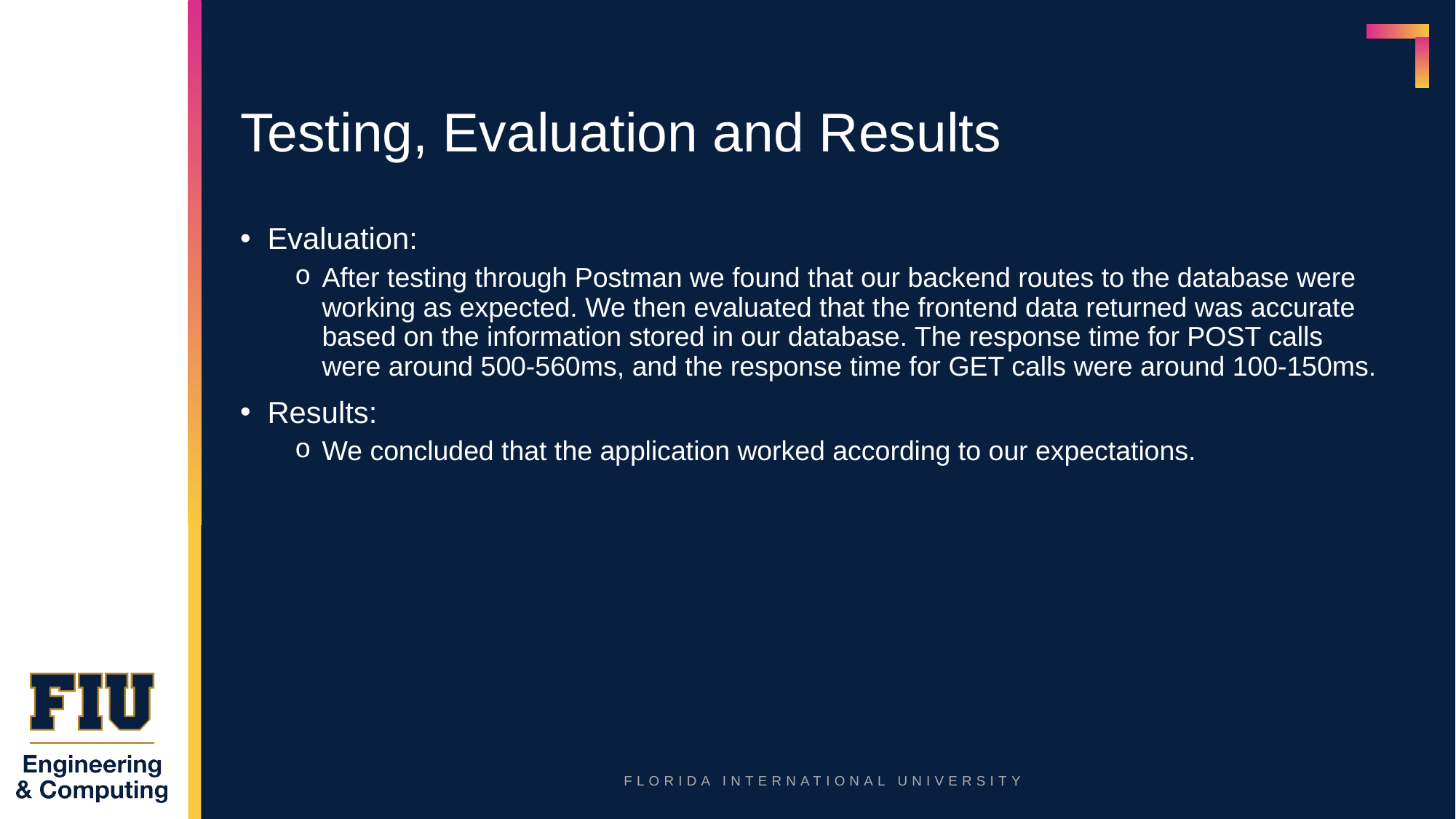

# Testing, Evaluation and Results
Evaluation:
After testing through Postman we found that our backend routes to the database were working as expected. We then evaluated that the frontend data returned was accurate based on the information stored in our database. The response time for POST calls were around 500-560ms, and the response time for GET calls were around 100-150ms.
Results:
We concluded that the application worked according to our expectations.